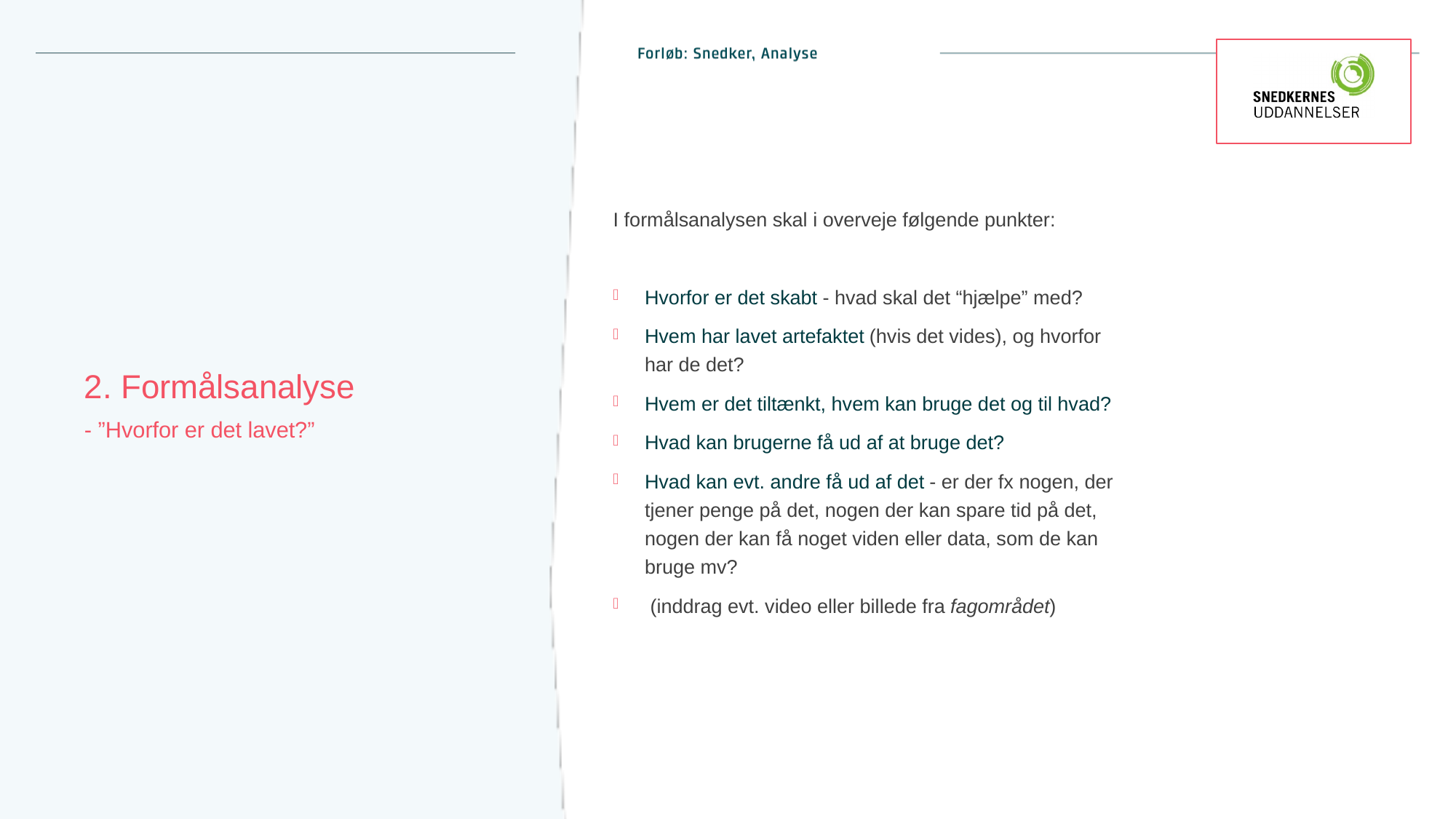

I formålsanalysen skal i overveje følgende punkter:

Hvorfor er det skabt - hvad skal det “hjælpe” med?
Hvem har lavet artefaktet (hvis det vides), og hvorfor
har de det?
Hvem er det tiltænkt, hvem kan bruge det og til hvad?
Hvad kan brugerne få ud af at bruge det?
Hvad kan evt. andre få ud af det - er der fx nogen, der
tjener penge på det, nogen der kan spare tid på det,
nogen der kan få noget viden eller data, som de kan
bruge mv?
 (inddrag evt. video eller billede fra fagområdet)
# 2. Formålsanalyse - ”Hvorfor er det lavet?”
13